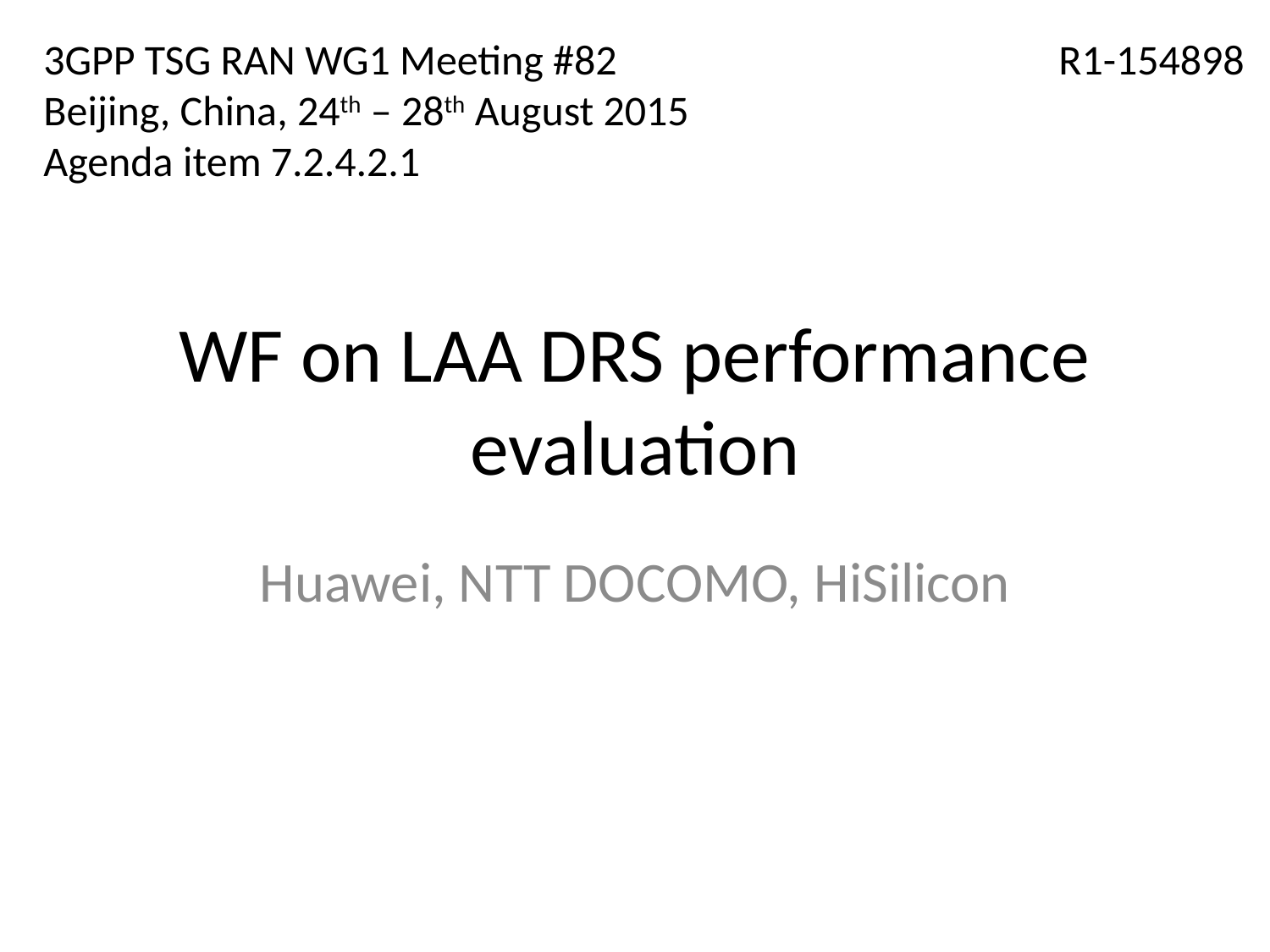

3GPP TSG RAN WG1 Meeting #82
Beijing, China, 24th – 28th August 2015
Agenda item 7.2.4.2.1
R1-154898
# WF on LAA DRS performance evaluation
Huawei, NTT DOCOMO, HiSilicon